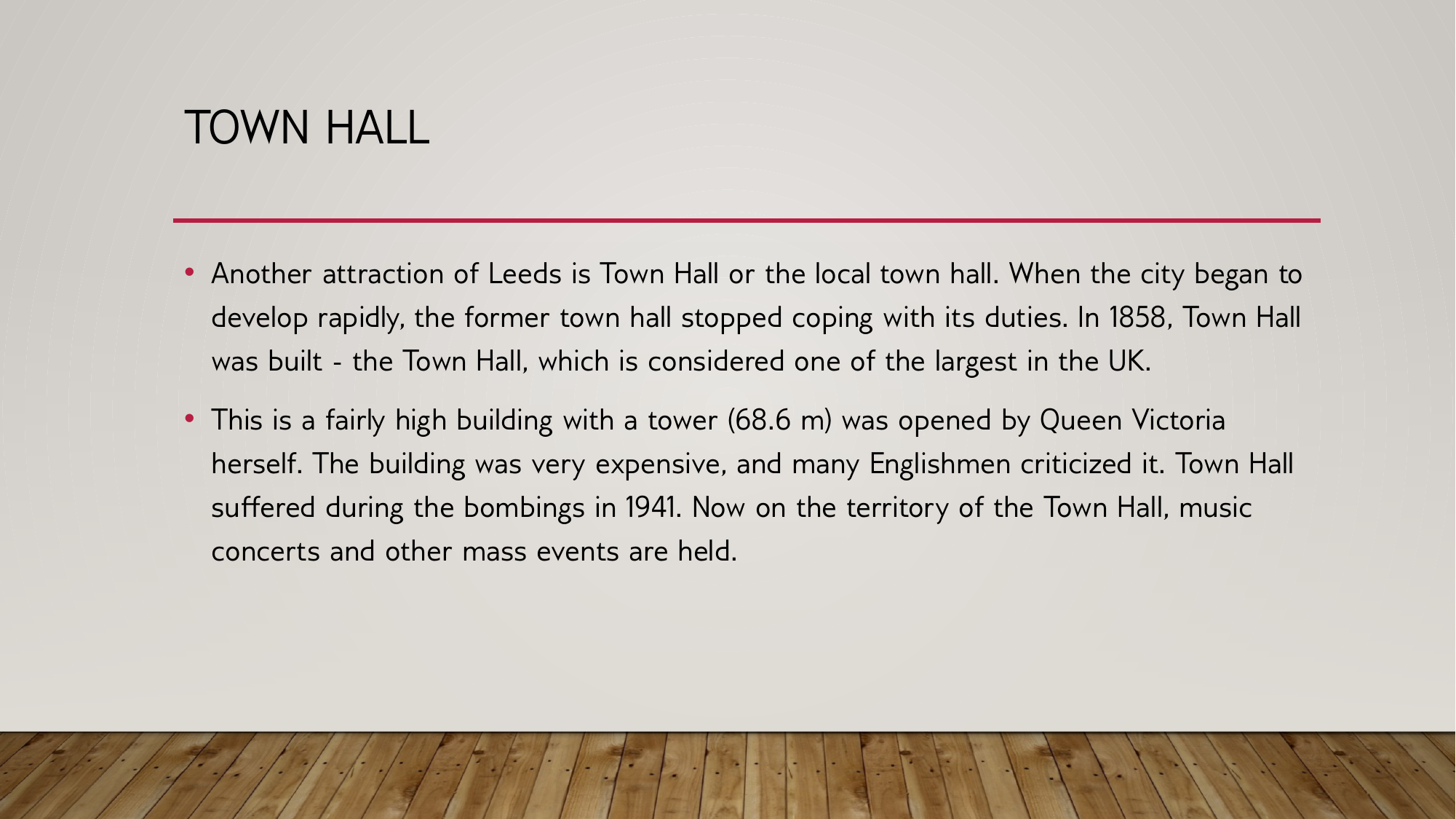

# Town Hall
Another attraction of Leeds is Town Hall or the local town hall. When the city began to develop rapidly, the former town hall stopped coping with its duties. In 1858, Town Hall was built - the Town Hall, which is considered one of the largest in the UK.
This is a fairly high building with a tower (68.6 m) was opened by Queen Victoria herself. The building was very expensive, and many Englishmen criticized it. Town Hall suffered during the bombings in 1941. Now on the territory of the Town Hall, music concerts and other mass events are held.